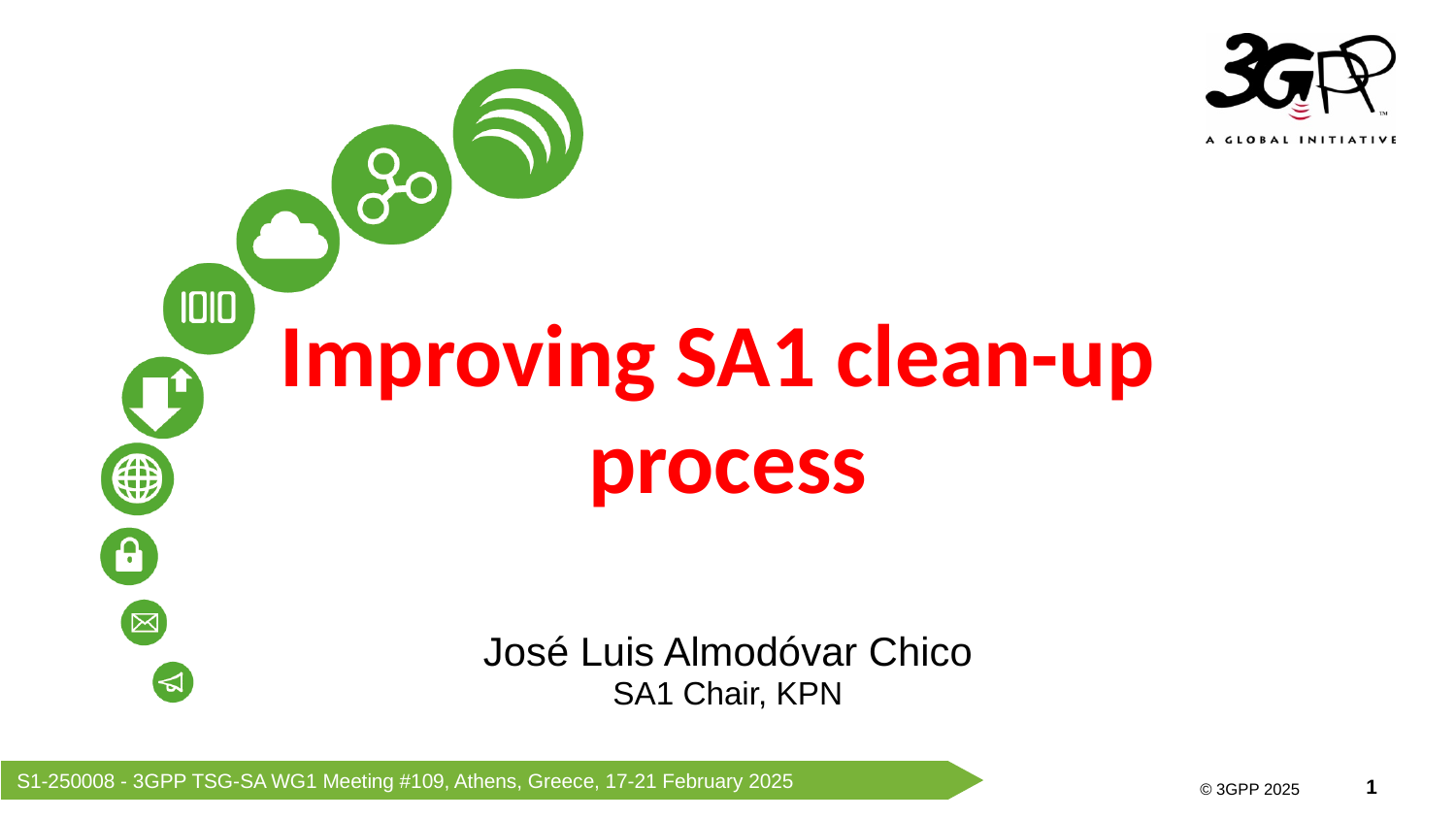

Improving SA1 clean-up
process

José Luis Almodóvar Chico
SA1 Chair, KPN

S1-250008 - 3GPP TSG-SA WG1 Meeting #109, Athens, Greece, 17-21 February 2025

© 3GPP 2025